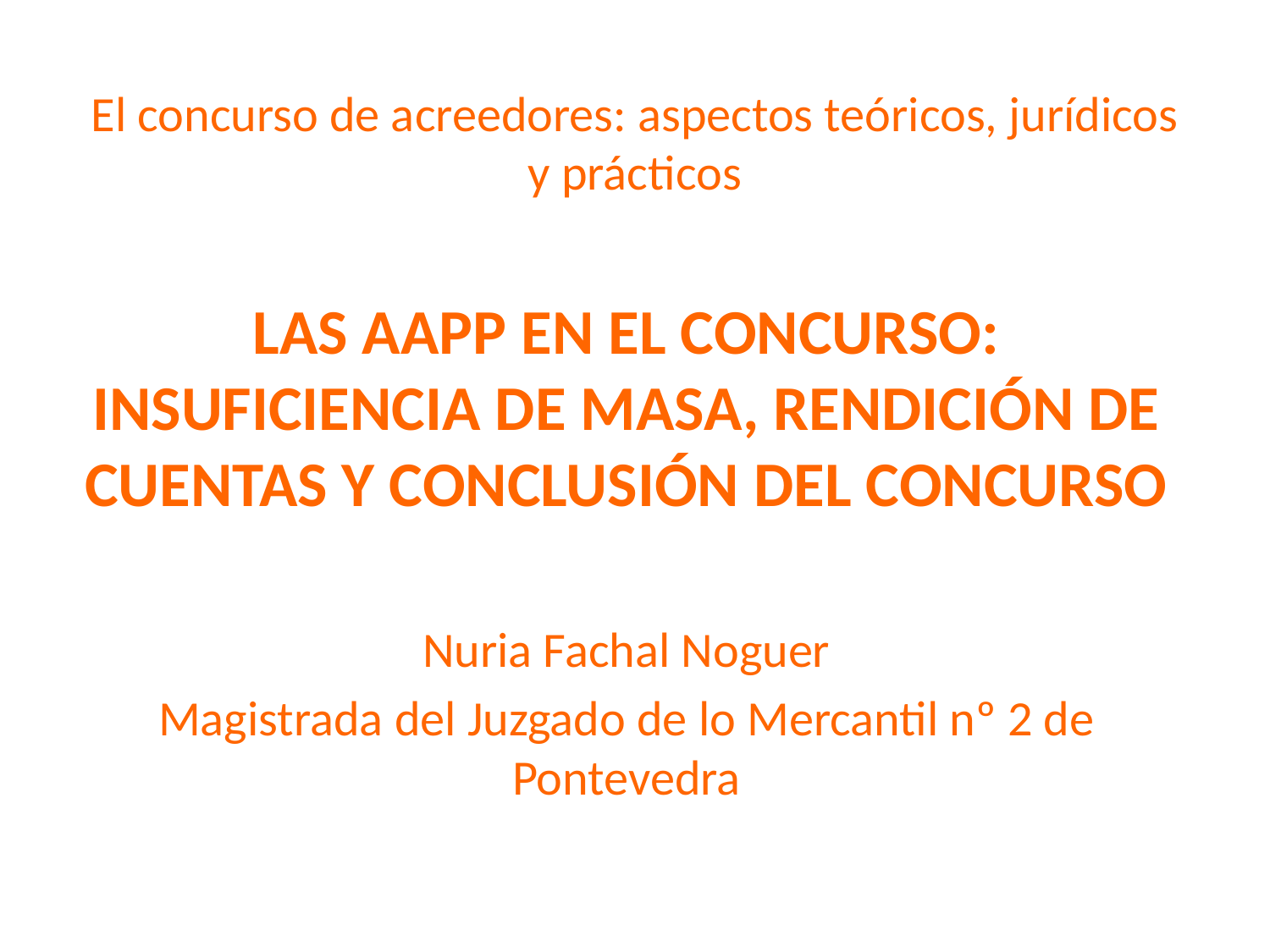

# El concurso de acreedores: aspectos teóricos, jurídicos y prácticos

LAS AAPP EN EL CONCURSO: INSUFICIENCIA DE MASA, RENDICIÓN DE CUENTAS Y CONCLUSIÓN DEL CONCURSO

Nuria Fachal Noguer
Magistrada del Juzgado de lo Mercantil nº 2 de Pontevedra